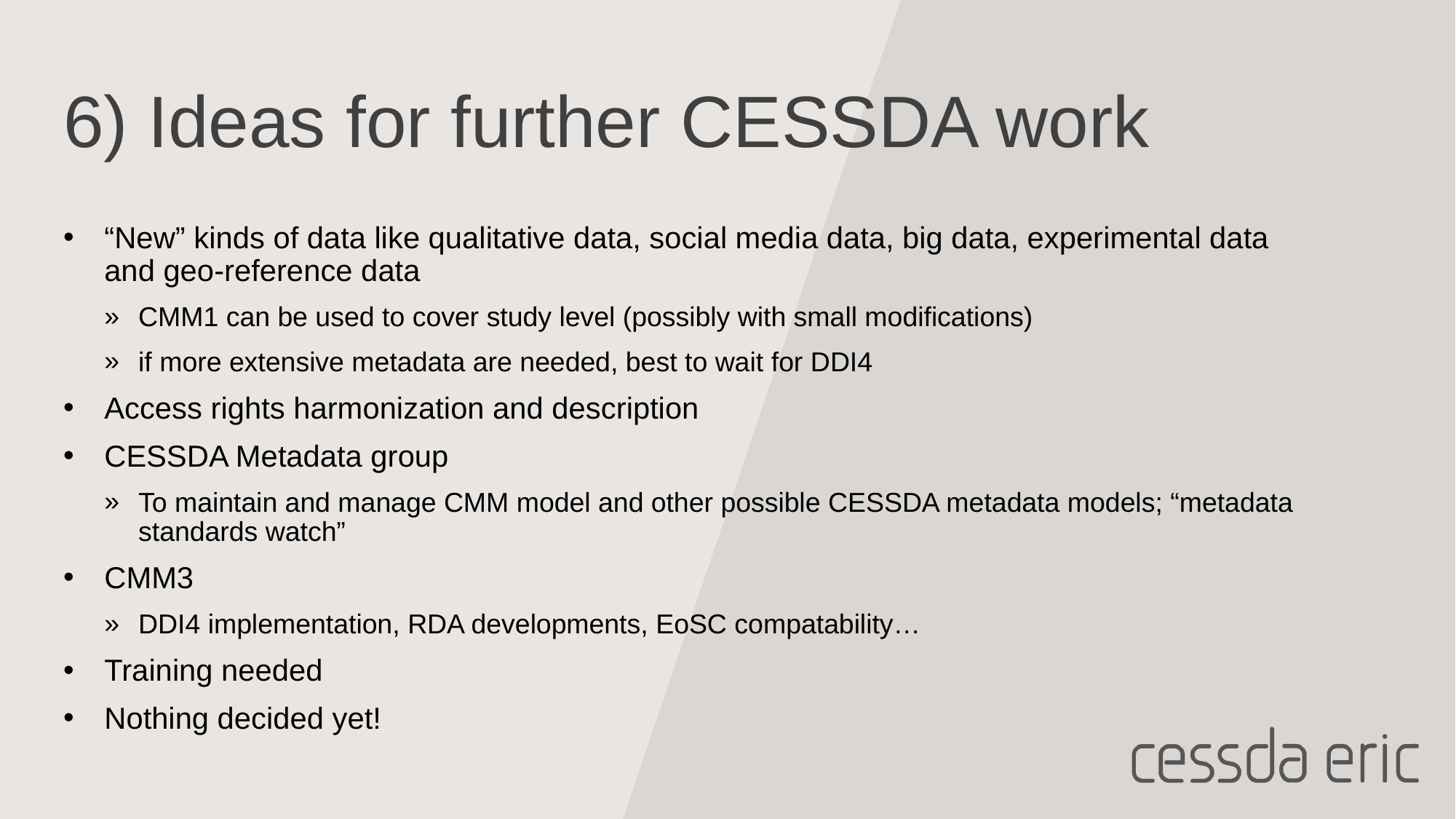

# 6) Ideas for further CESSDA work
“New” kinds of data like qualitative data, social media data, big data, experimental data and geo-reference data
CMM1 can be used to cover study level (possibly with small modifications)
if more extensive metadata are needed, best to wait for DDI4
Access rights harmonization and description
CESSDA Metadata group
To maintain and manage CMM model and other possible CESSDA metadata models; “metadata standards watch”
CMM3
DDI4 implementation, RDA developments, EoSC compatability…
Training needed
Nothing decided yet!